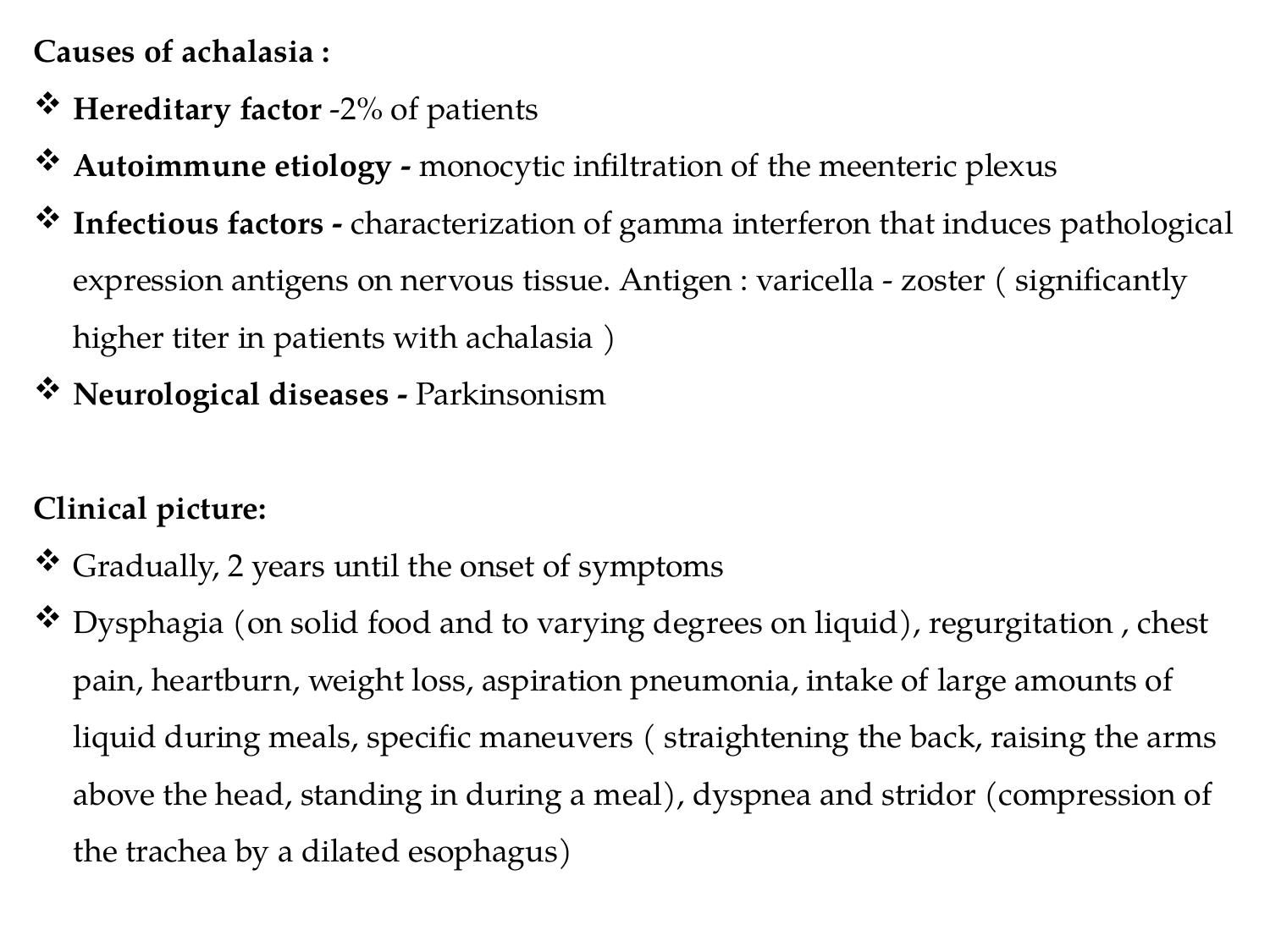

Causes of achalasia :
Hereditary factor -2% of patients
Autoimmune etiology - monocytic infiltration of the meenteric plexus
Infectious factors - characterization of gamma interferon that induces pathological expression antigens on nervous tissue. Antigen : varicella - zoster ( significantly higher titer in patients with achalasia )
Neurological diseases - Parkinsonism

Clinical picture:
Gradually, 2 years until the onset of symptoms
Dysphagia (on solid food and to varying degrees on liquid), regurgitation , chest pain, heartburn, weight loss, aspiration pneumonia, intake of large amounts of liquid during meals, specific maneuvers ( straightening the back, raising the arms above the head, standing in during a meal), dyspnea and stridor (compression of the trachea by a dilated esophagus)